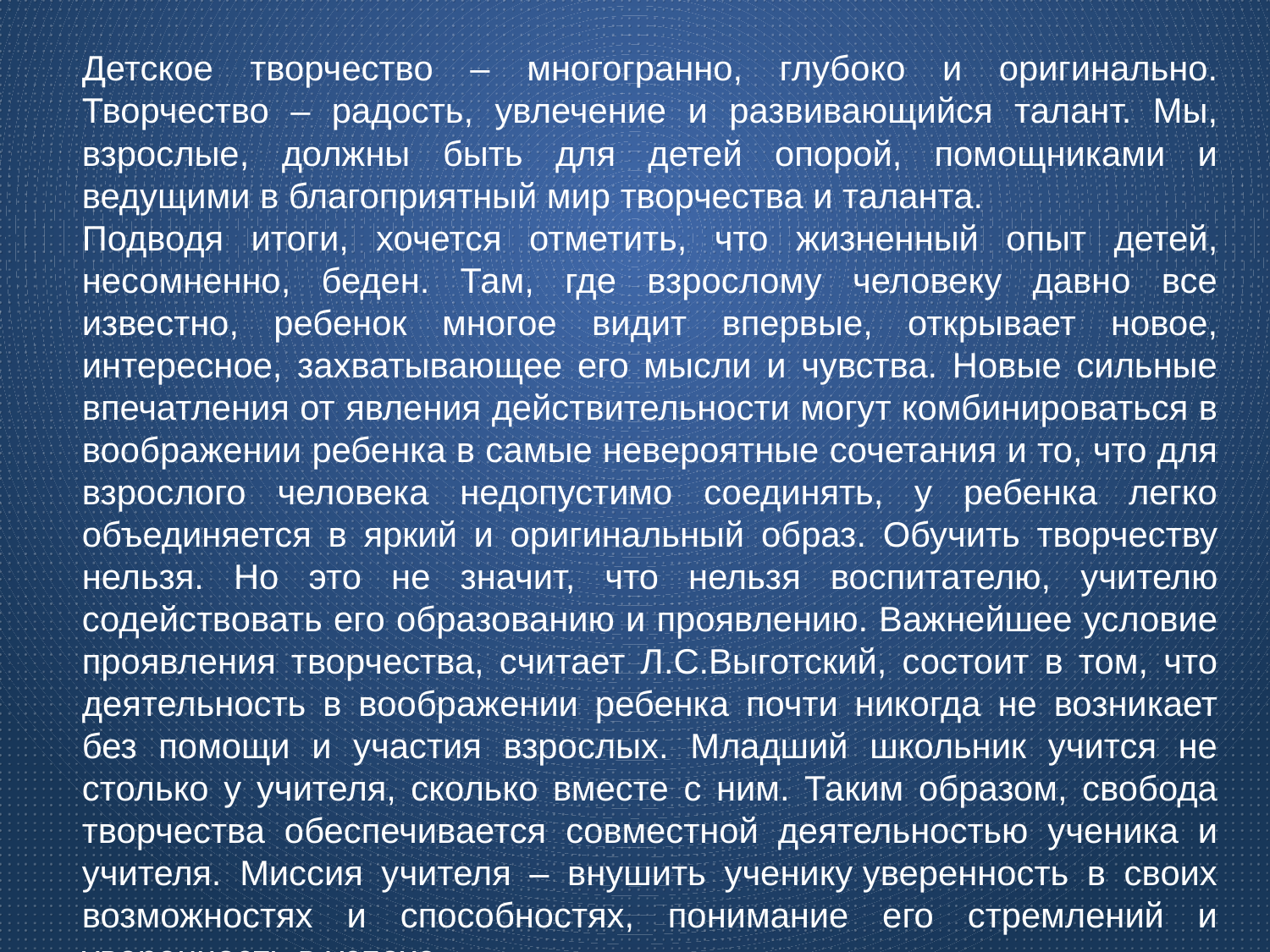

Детское творчество – многогранно, глубоко и оригинально. Творчество – радость, увлечение и развивающийся талант. Мы, взрослые, должны быть для детей опорой, помощниками и ведущими в благоприятный мир творчества и таланта.
Подводя итоги, хочется отметить, что жизненный опыт детей, несомненно, беден. Там, где взрослому человеку давно все известно, ребенок многое видит впервые, открывает новое, интересное, захватывающее его мысли и чувства. Новые сильные впечатления от явления действительности могут комбинироваться в воображении ребенка в самые невероятные сочетания и то, что для взрослого человека недопустимо соединять, у ребенка легко объединяется в яркий и оригинальный образ. Обучить творчеству нельзя. Но это не значит, что нельзя воспитателю, учителю содействовать его образованию и проявлению. Важнейшее условие проявления творчества, считает Л.С.Выготский, состоит в том, что деятельность в воображении ребенка почти никогда не возникает без помощи и участия взрослых. Младший школьник учится не столько у учителя, сколько вместе с ним. Таким образом, свобода творчества обеспечивается совместной деятельностью ученика и учителя. Миссия учителя – внушить ученику уверенность в своих возможностях и способностях, понимание его стремлений и уверенность в успехе.